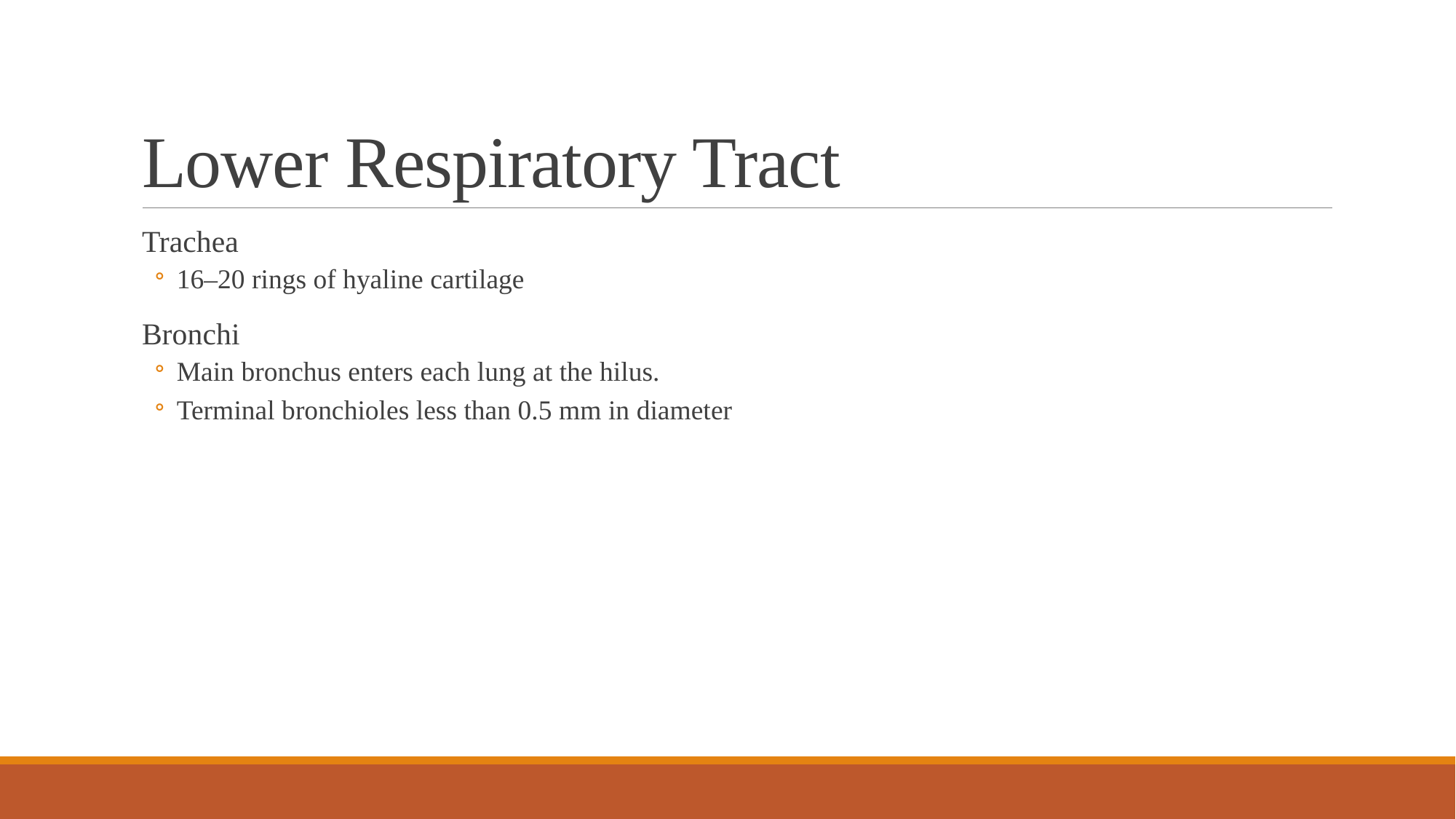

# Lower Respiratory Tract
Trachea
16–20 rings of hyaline cartilage
Bronchi
Main bronchus enters each lung at the hilus.
Terminal bronchioles less than 0.5 mm in diameter